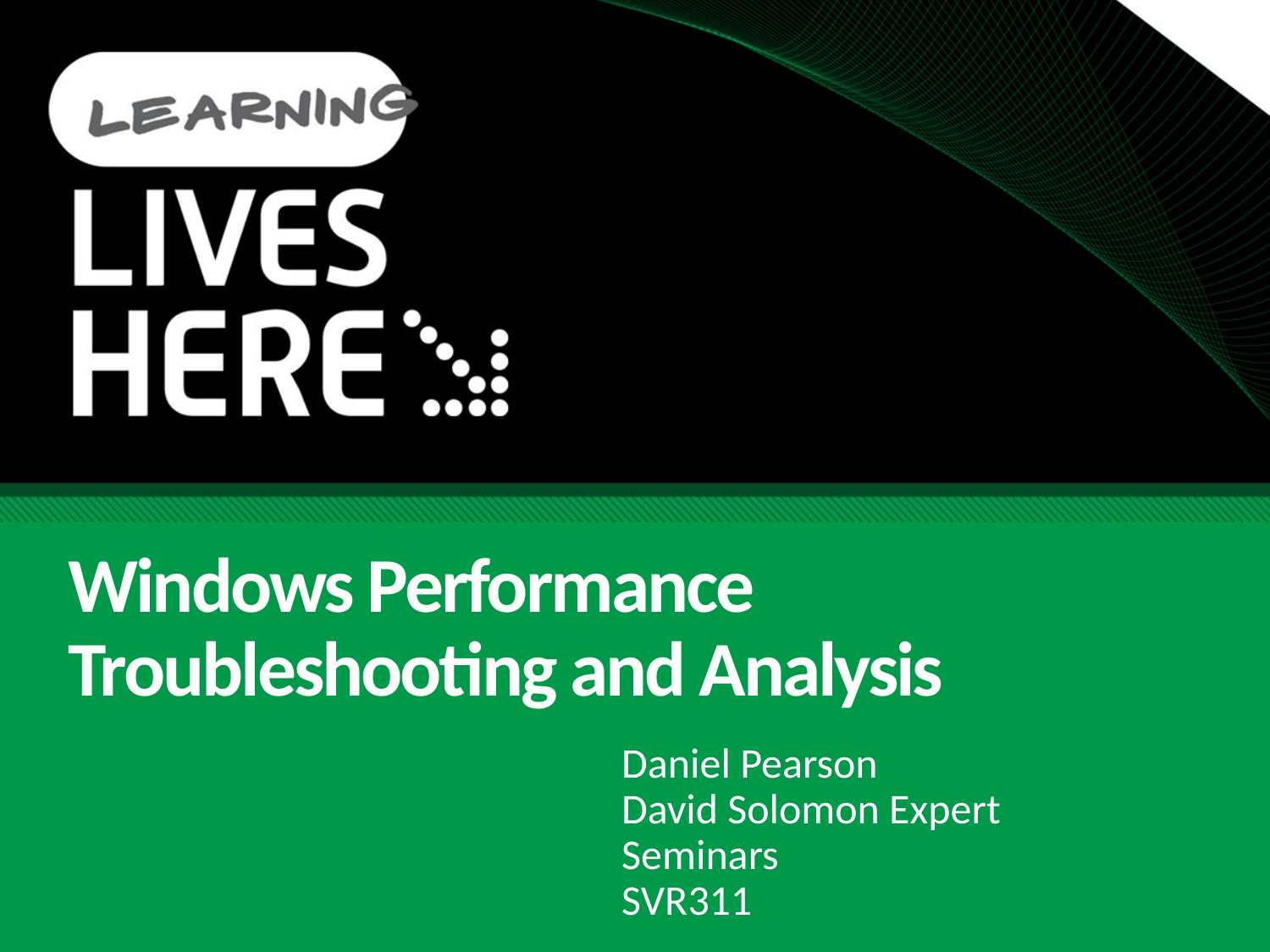

# Windows Performance Troubleshooting and Analysis
Daniel Pearson
David Solomon Expert Seminars
SVR311